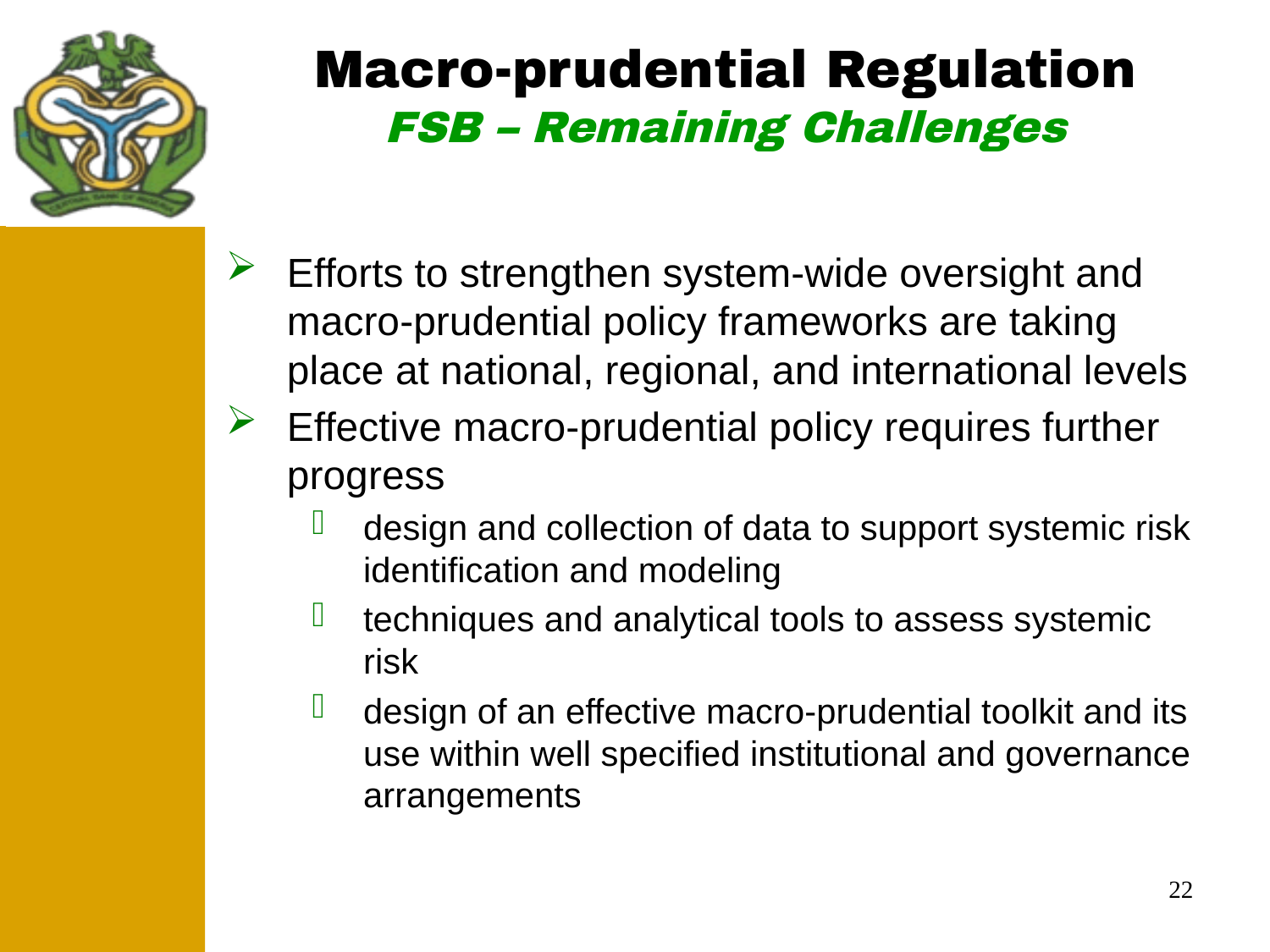

Macro-prudential Regulation
FSB – Remaining Challenges
#
Efforts to strengthen system-wide oversight and macro-prudential policy frameworks are taking place at national, regional, and international levels
Effective macro-prudential policy requires further progress
design and collection of data to support systemic risk identification and modeling
techniques and analytical tools to assess systemic risk
design of an effective macro-prudential toolkit and its use within well specified institutional and governance arrangements
22